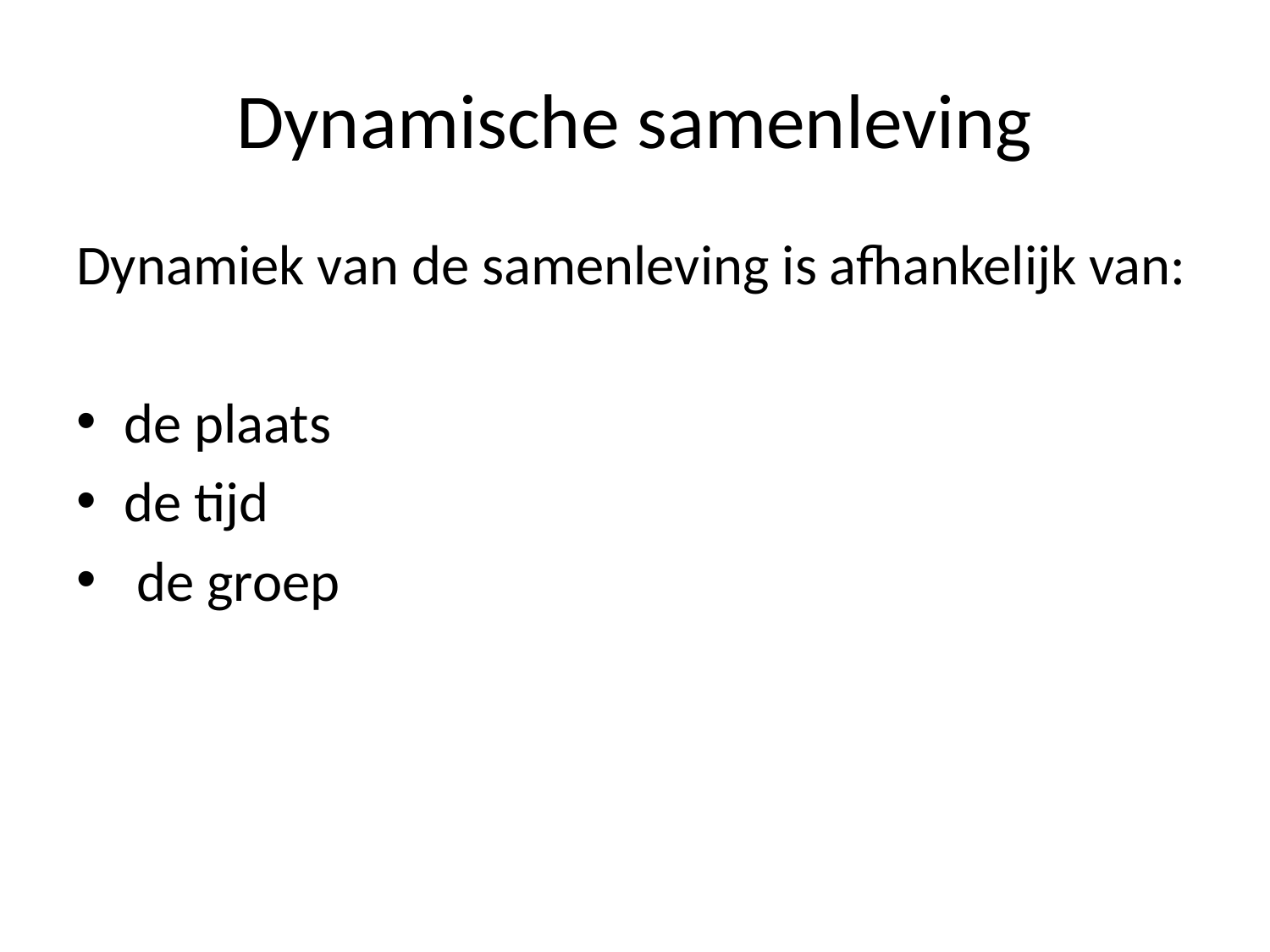

# Dynamische samenleving
Dynamiek van de samenleving is afhankelijk van:

de plaats
de tijd
 de groep